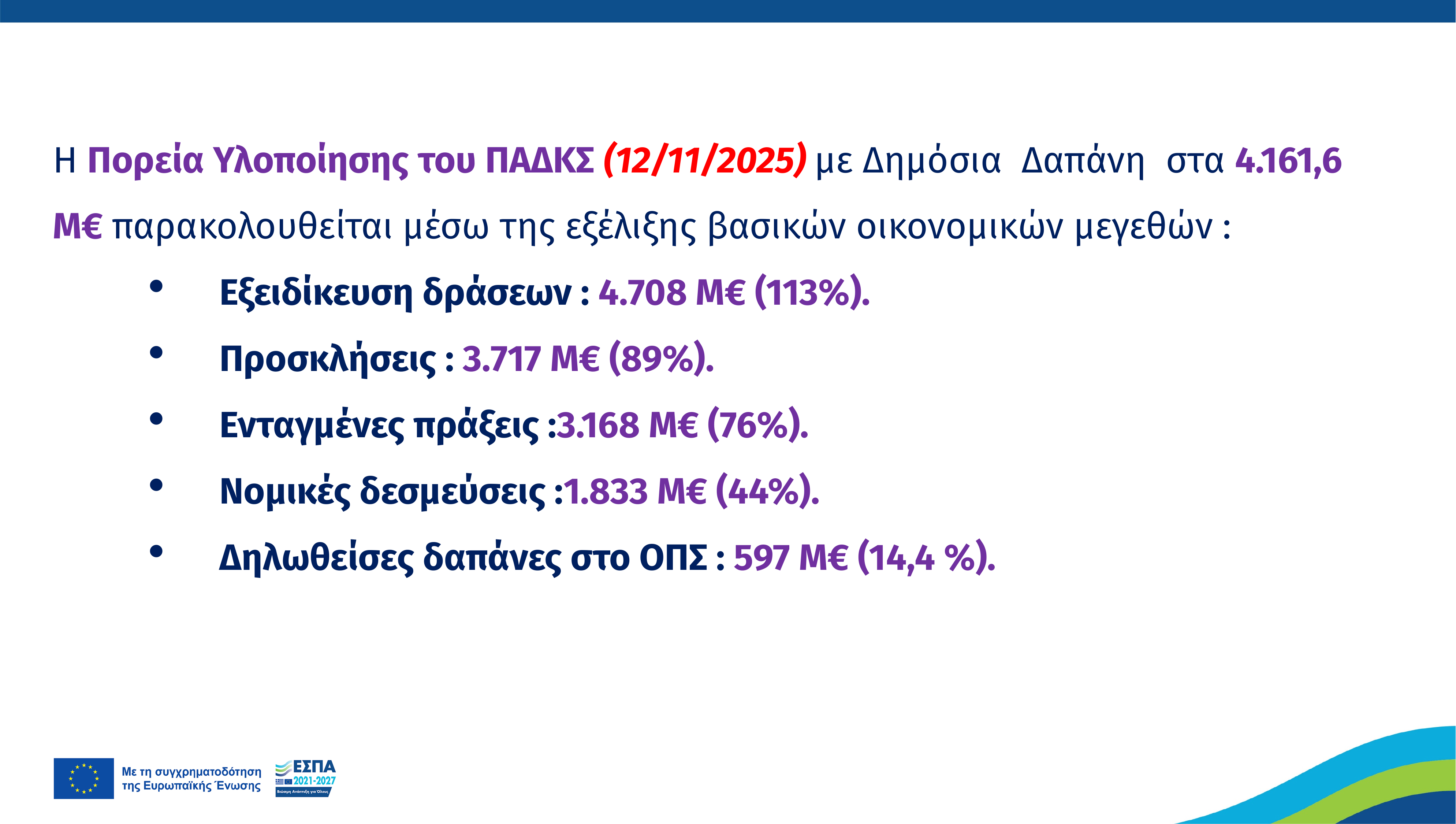

Η Πορεία Υλοποίησης του ΠΑΔΚΣ (12/11/2025) με Δημόσια  Δαπάνη  στα 4.161,6 M€ παρακολουθείται μέσω της εξέλιξης βασικών οικονομικών μεγεθών :
Εξειδίκευση δράσεων : 4.708 Μ€ (113%).
Προσκλήσεις : 3.717 M€ (89%).
Ενταγμένες πράξεις :3.168 M€ (76%).
Νομικές δεσμεύσεις :1.833 M€ (44%).
Δηλωθείσες δαπάνες στο ΟΠΣ : 597 Μ€ (14,4 %).